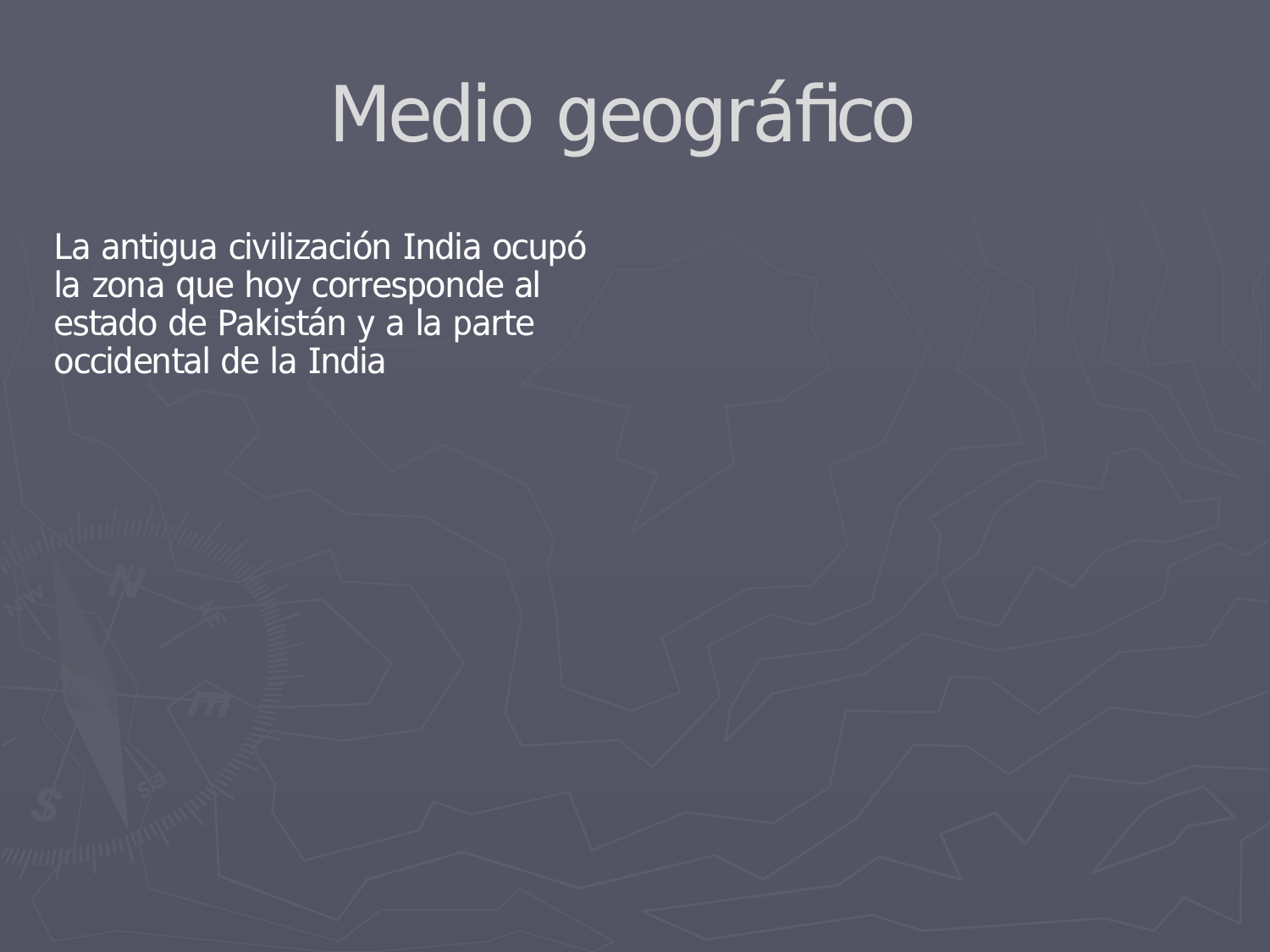

# Medio geográfico
La antigua civilización India ocupó la zona que hoy corresponde al estado de Pakistán y a la parte occidental de la India